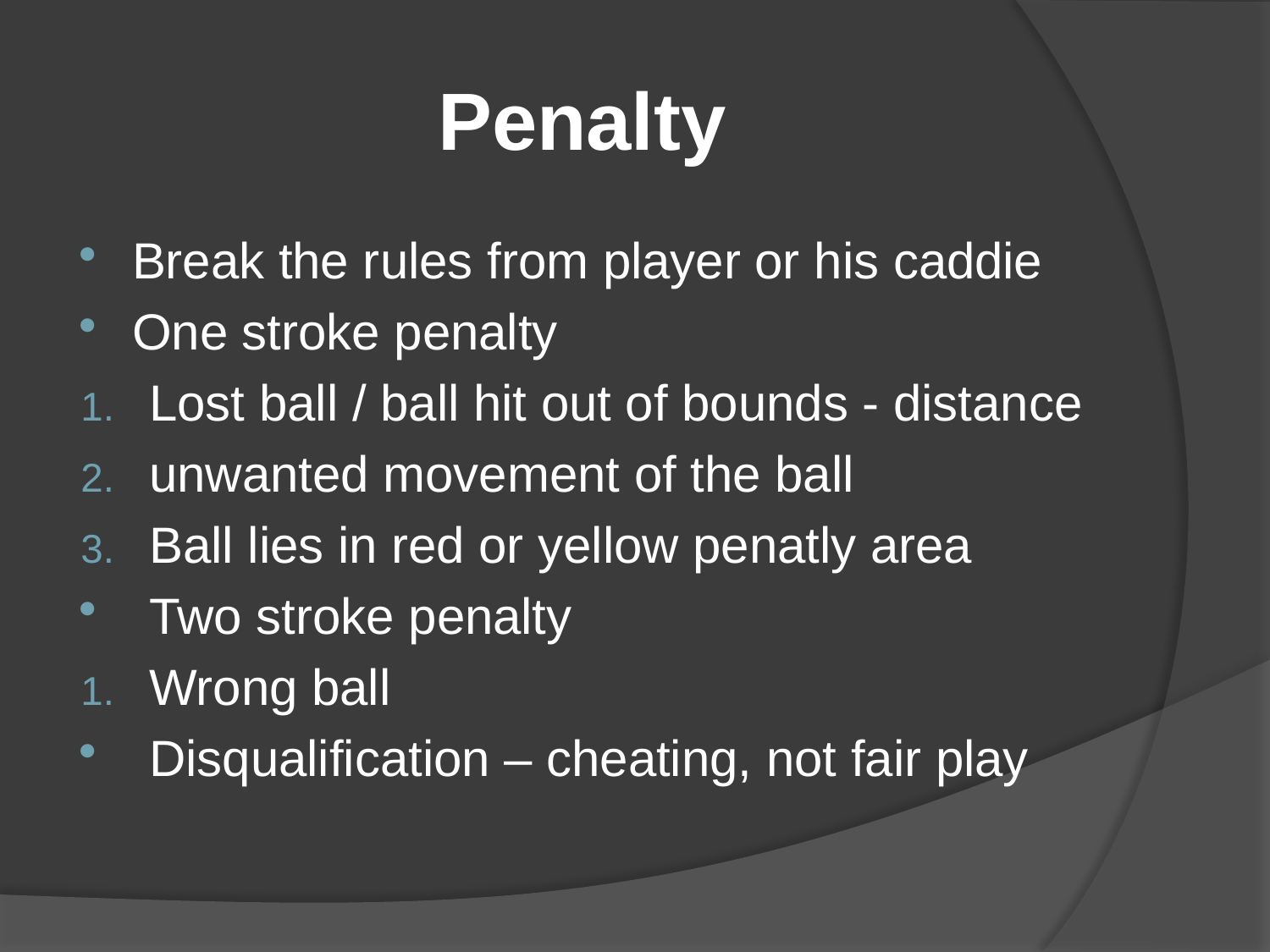

# Penalty
Break the rules from player or his caddie
One stroke penalty
Lost ball / ball hit out of bounds - distance
unwanted movement of the ball
Ball lies in red or yellow penatly area
Two stroke penalty
Wrong ball
Disqualification – cheating, not fair play